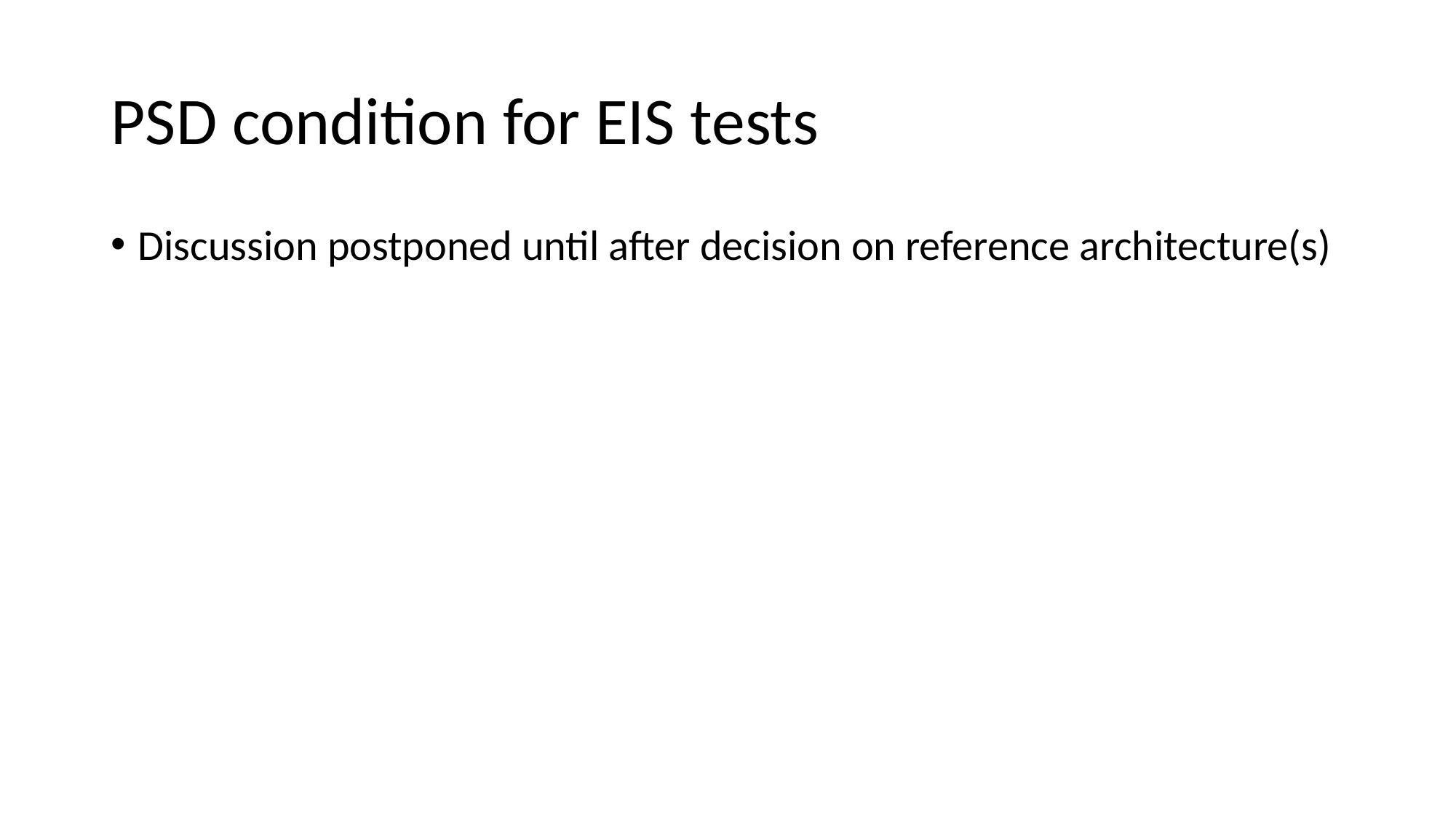

# PSD condition for EIS tests
Discussion postponed until after decision on reference architecture(s)